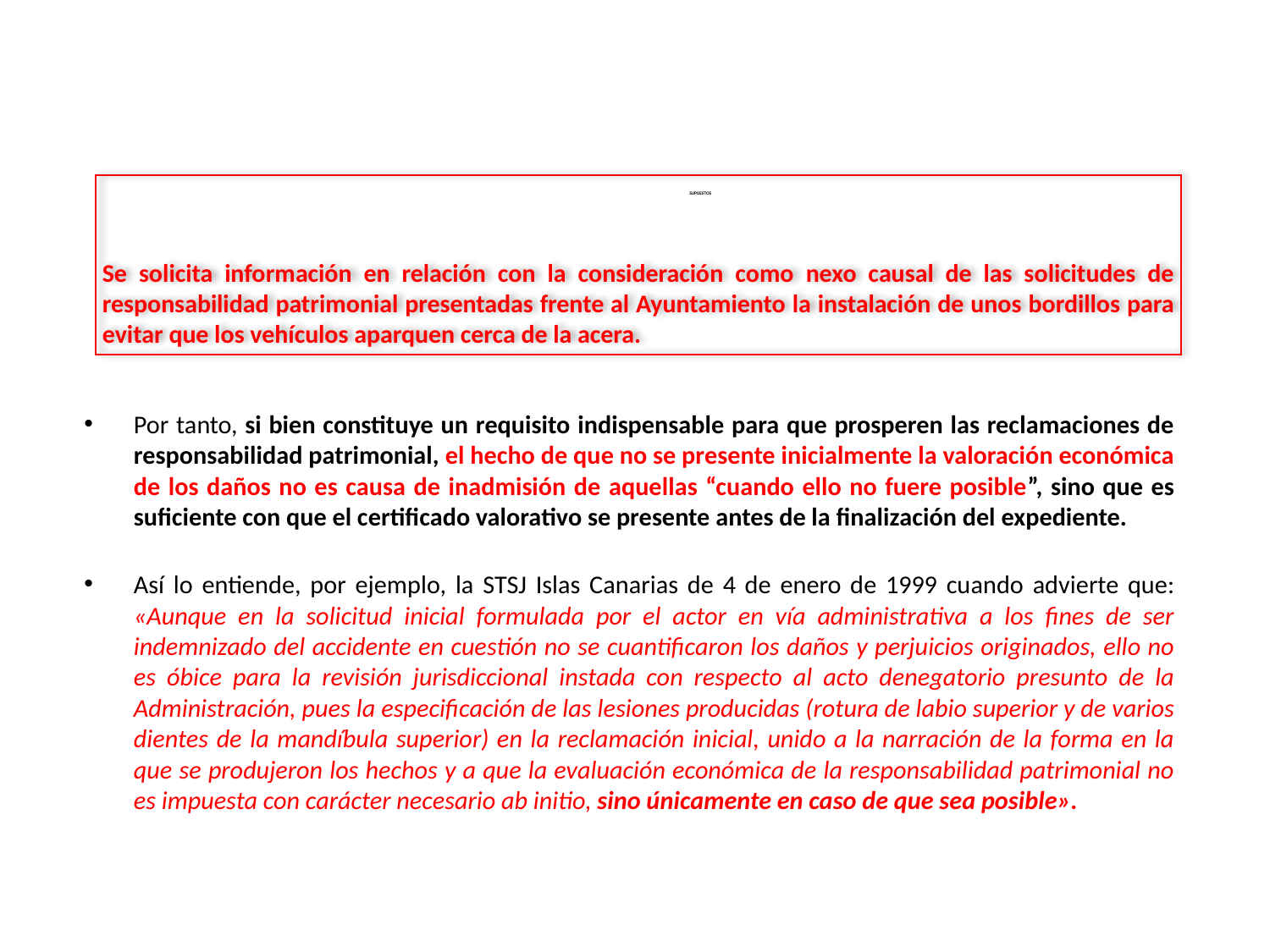

Se solicita información en relación con la consideración como nexo causal de las solicitudes de responsabilidad patrimonial presentadas frente al Ayuntamiento la instalación de unos bordillos para evitar que los vehículos aparquen cerca de la acera.

# SUPUESTOS
Por tanto, si bien constituye un requisito indispensable para que prosperen las reclamaciones de responsabilidad patrimonial, el hecho de que no se presente inicialmente la valoración económica de los daños no es causa de inadmisión de aquellas “cuando ello no fuere posible”, sino que es suficiente con que el certificado valorativo se presente antes de la finalización del expediente.

Así lo entiende, por ejemplo, la STSJ Islas Canarias de 4 de enero de 1999 cuando advierte que: «Aunque en la solicitud inicial formulada por el actor en vía administrativa a los fines de ser indemnizado del accidente en cuestión no se cuantificaron los daños y perjuicios originados, ello no es óbice para la revisión jurisdiccional instada con respecto al acto denegatorio presunto de la Administración, pues la especificación de las lesiones producidas (rotura de labio superior y de varios dientes de la mandíbula superior) en la reclamación inicial, unido a la narración de la forma en la que se produjeron los hechos y a que la evaluación económica de la responsabilidad patrimonial no es impuesta con carácter necesario ab initio, sino únicamente en caso de que sea posible».